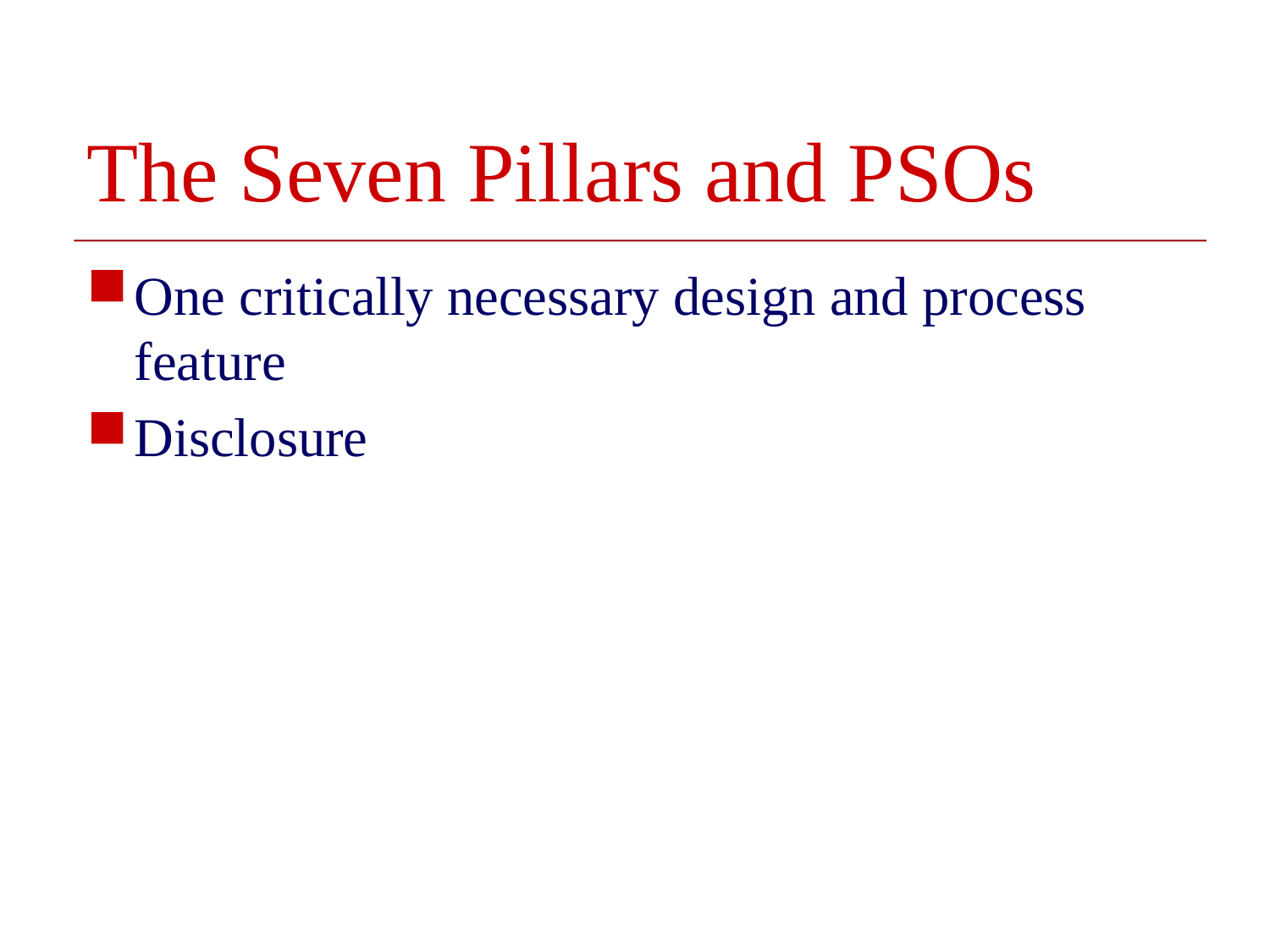

# The Seven Pillars and PSOs
One critically necessary design and process feature
Disclosure